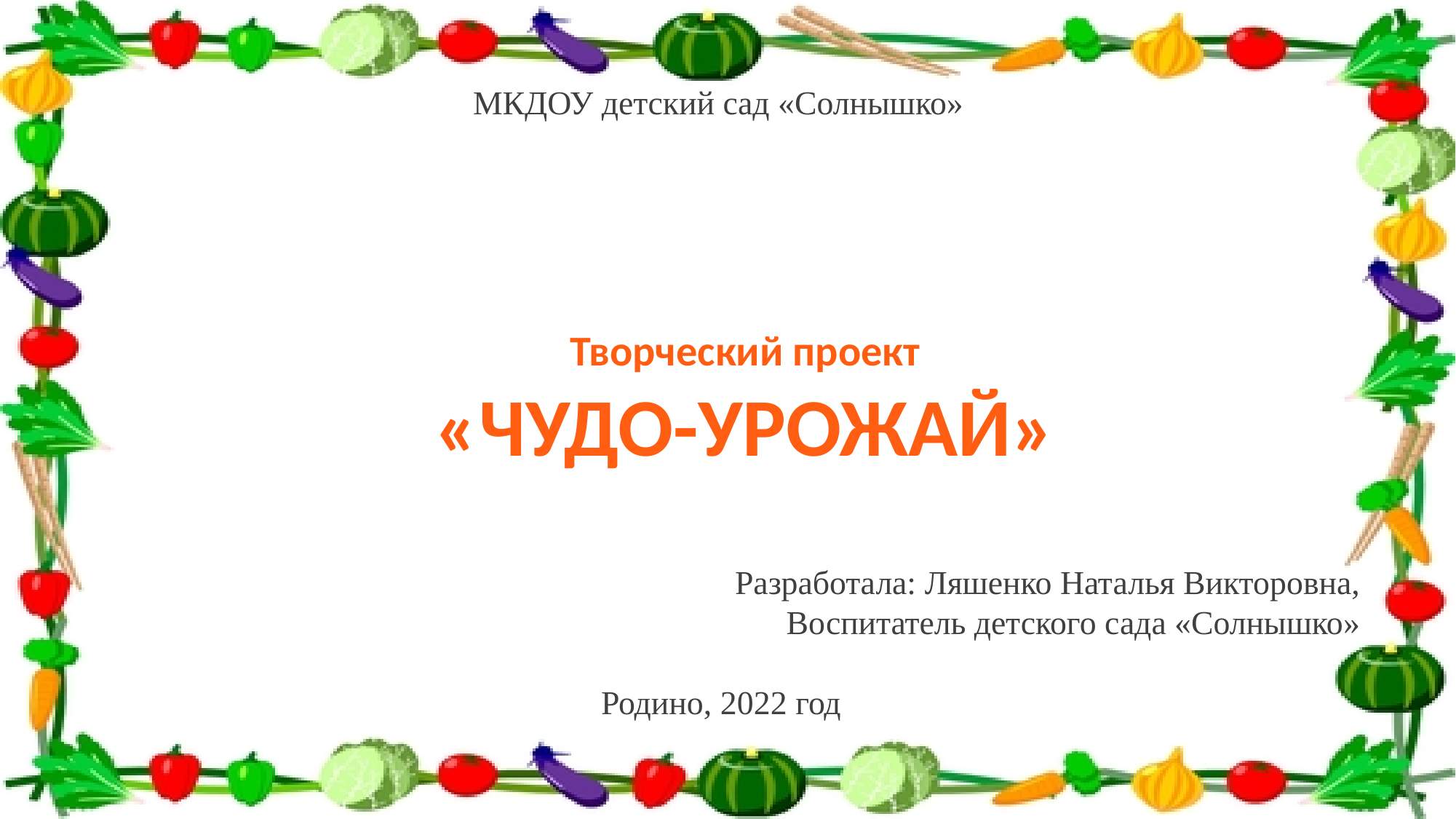

# МКДОУ детский сад «Солнышко»

Творческий проект
«ЧУДО-УРОЖАЙ»

Разработала: Ляшенко Наталья Викторовна,
Воспитатель детского сада «Солнышко»

Родино, 2022 год